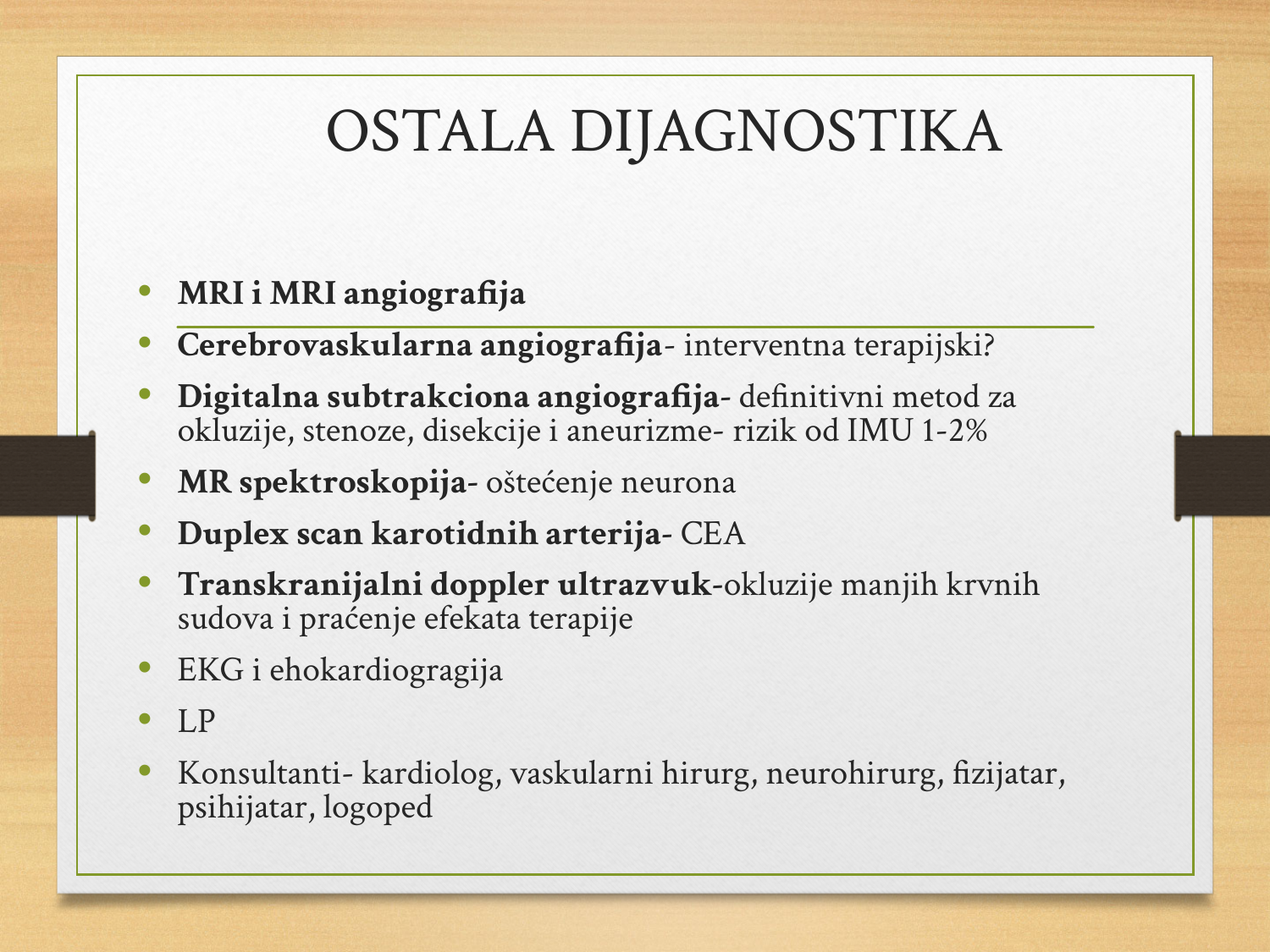

# OSTALA DIJAGNOSTIKA
MRI i MRI angiografija
Cerebrovaskularna angiografija- interventna terapijski?
Digitalna subtrakciona angiografija- definitivni metod za okluzije, stenoze, disekcije i aneurizme- rizik od IMU 1-2%
MR spektroskopija- oštećenje neurona
Duplex scan karotidnih arterija- CEA
Transkranijalni doppler ultrazvuk-okluzije manjih krvnih sudova i praćenje efekata terapije
EKG i ehokardiogragija
LP
Konsultanti- kardiolog, vaskularni hirurg, neurohirurg, fizijatar, psihijatar, logoped